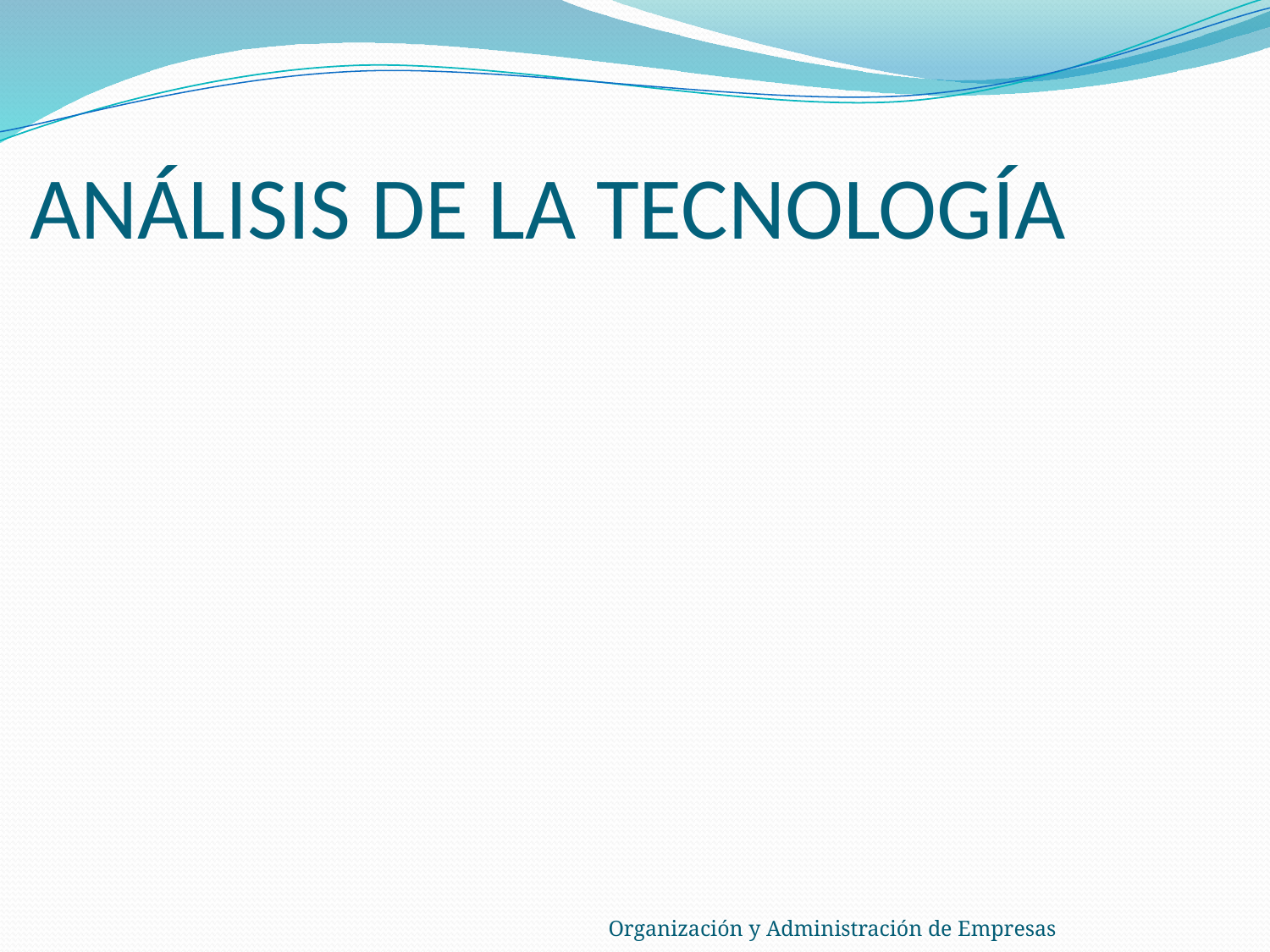

# ANÁLISIS DE LA TECNOLOGÍA

Organización y Administración de Empresas